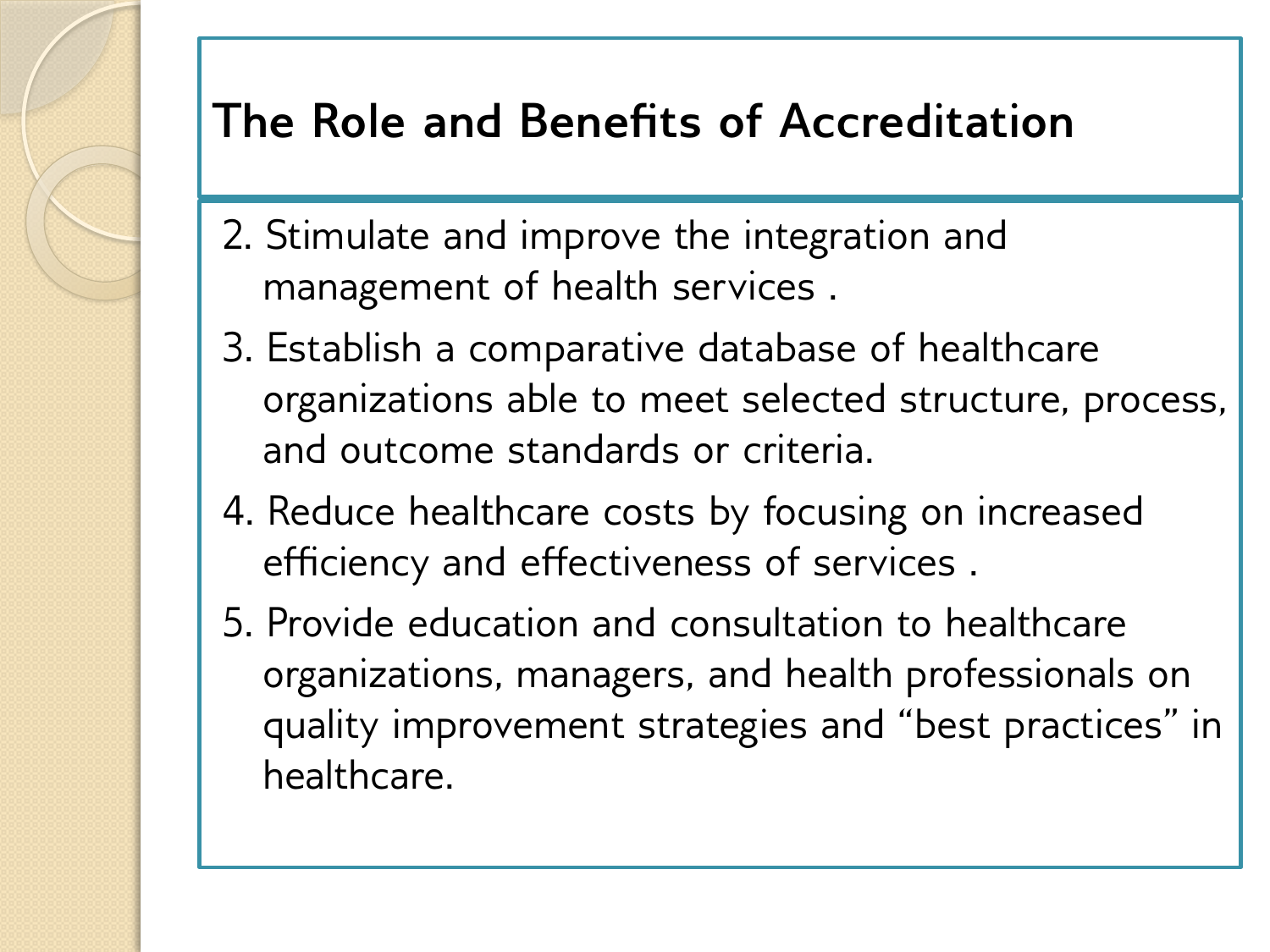

# The Role and Benefits of Accreditation
2. Stimulate and improve the integration and management of health services .
3. Establish a comparative database of healthcare organizations able to meet selected structure, process, and outcome standards or criteria.
4. Reduce healthcare costs by focusing on increased efficiency and effectiveness of services .
5. Provide education and consultation to healthcare organizations, managers, and health professionals on quality improvement strategies and “best practices” in healthcare.